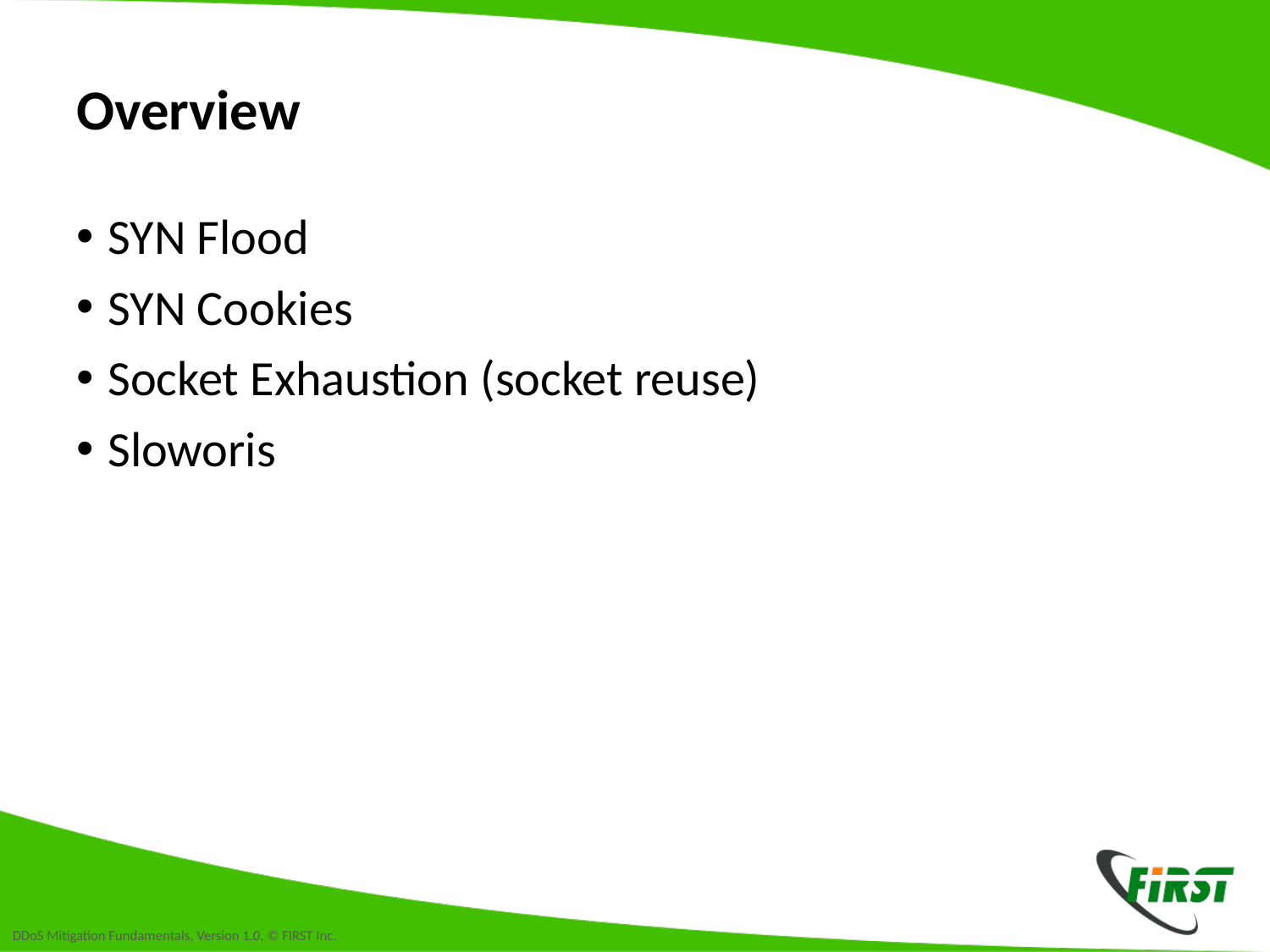

# Overview
SYN Flood
SYN Cookies
Socket Exhaustion (socket reuse)
Sloworis